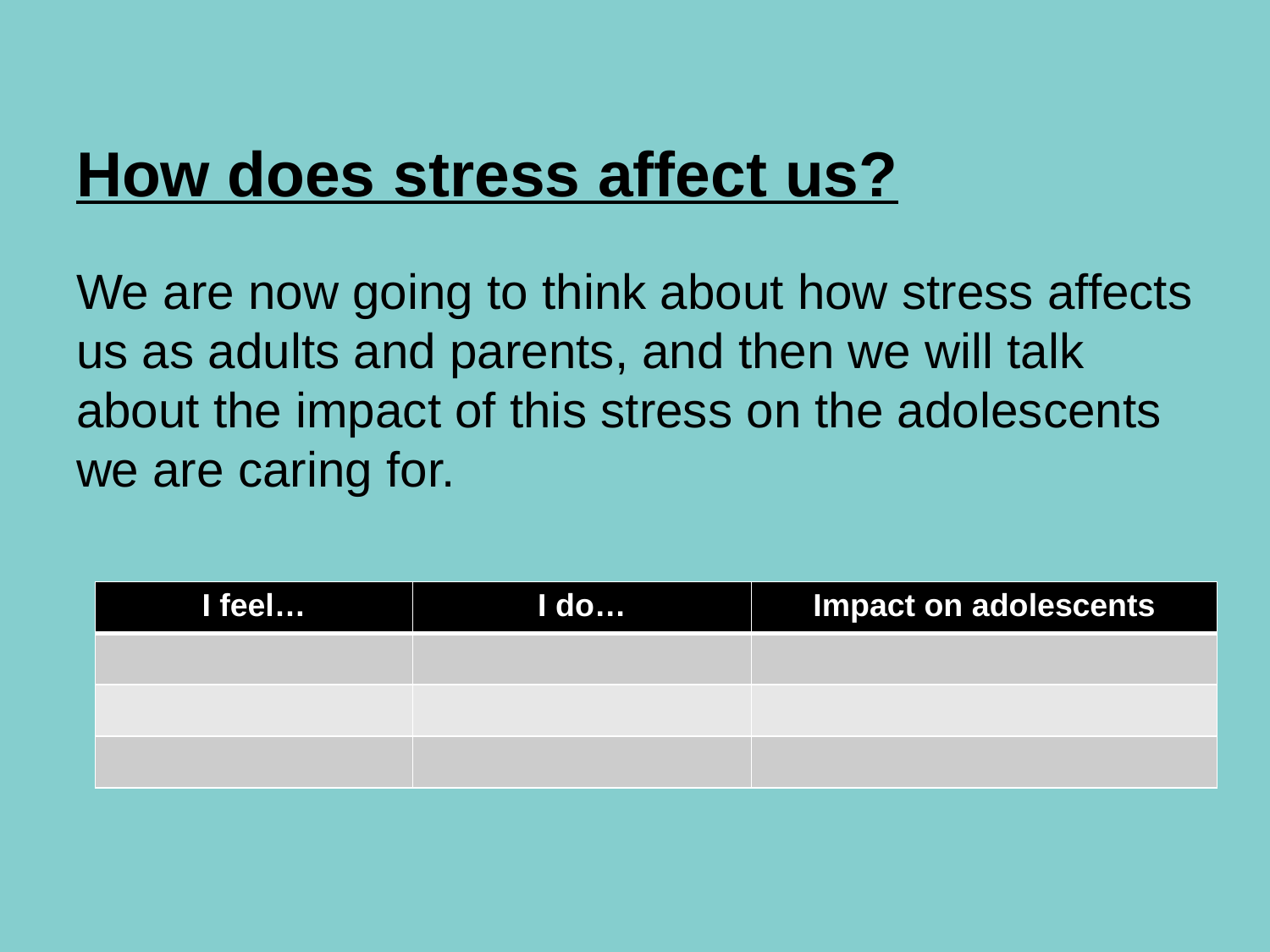

# How does stress affect us?
We are now going to think about how stress affects us as adults and parents, and then we will talk about the impact of this stress on the adolescents we are caring for.

| I feel… | I do… | Impact on adolescents |
| --- | --- | --- |
|  |  |  |
|  |  |  |
|  |  |  |